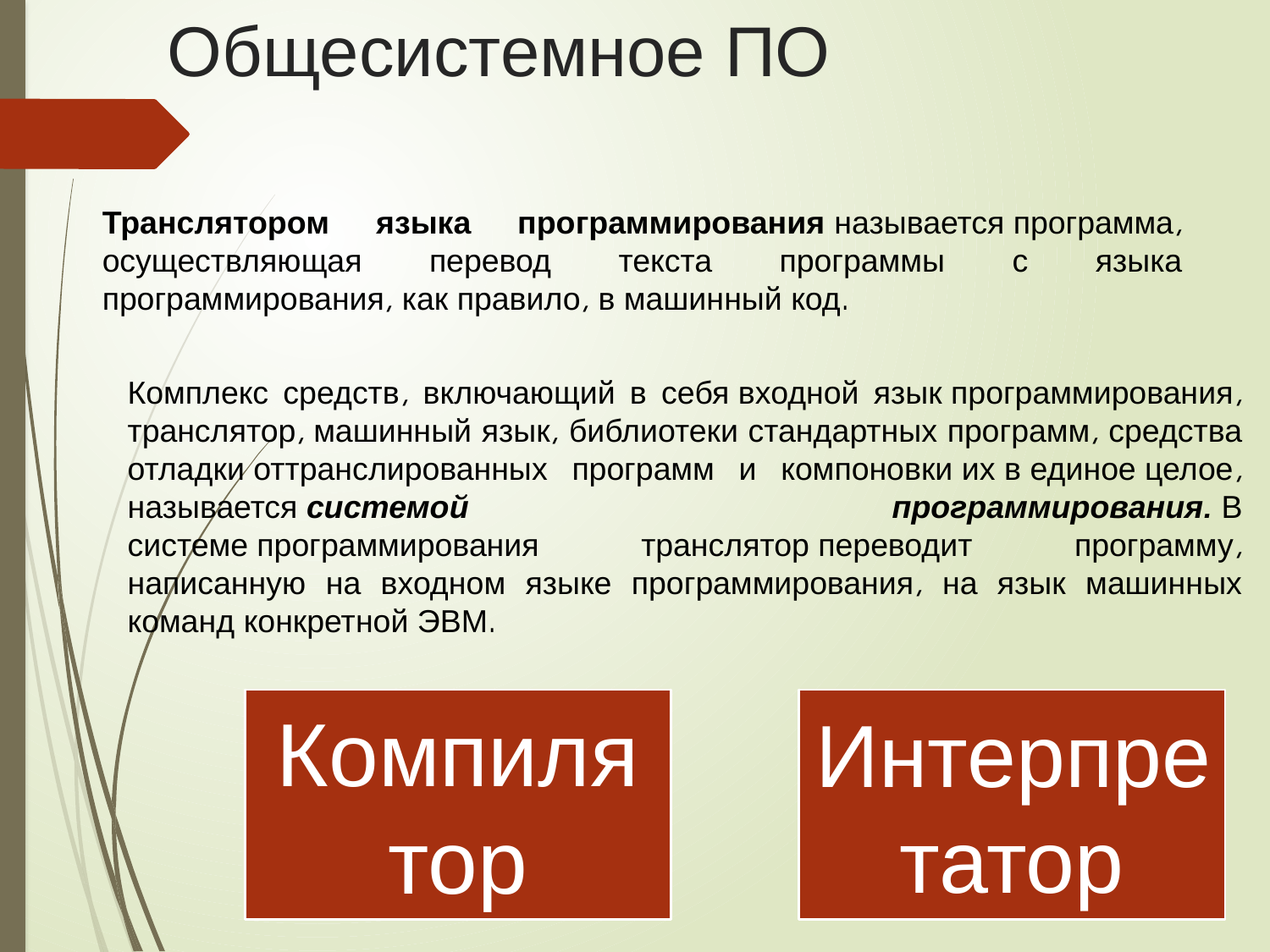

# Общесистемное ПО
Транслятором языка программирования называется программа, осуществляющая перевод текста программы с языка программирования, как правило, в машинный код.
Комплекс средств, включающий в себя входной язык программирования, транслятор, машинный язык, библиотеки стандартных программ, средства отладки оттранслированных программ и компоновки их в единое целое, называется системой программирования. В системе программирования транслятор переводит программу, написанную на входном языке программирования, на язык машинных команд конкретной ЭВМ.
Компилятор
Интерпретатор